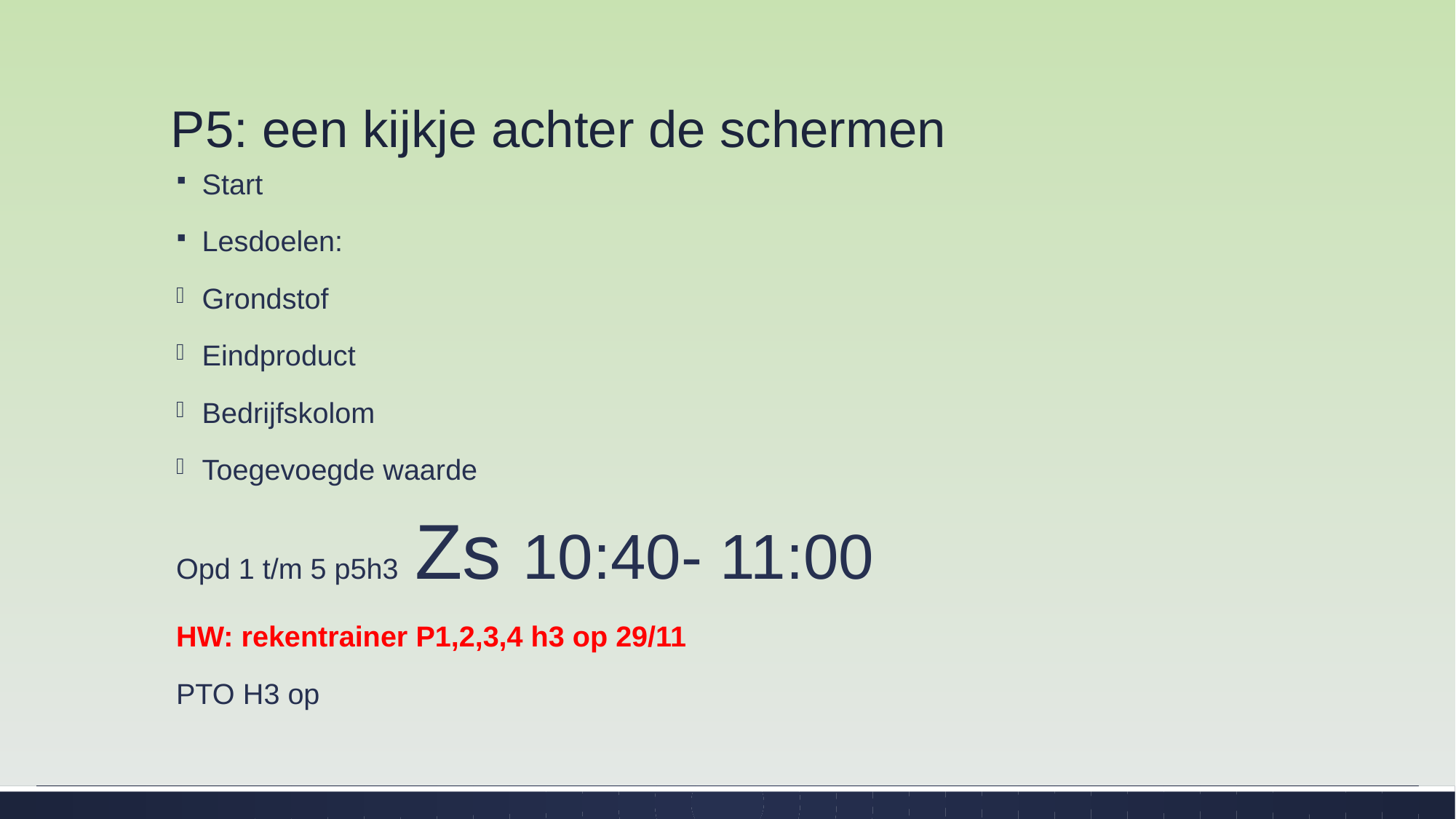

# P5: een kijkje achter de schermen
Start
Lesdoelen:
Grondstof
Eindproduct
Bedrijfskolom
Toegevoegde waarde
Opd 1 t/m 5 p5h3  Zs 10:40- 11:00
HW: rekentrainer P1,2,3,4 h3 op 29/11
PTO H3 op